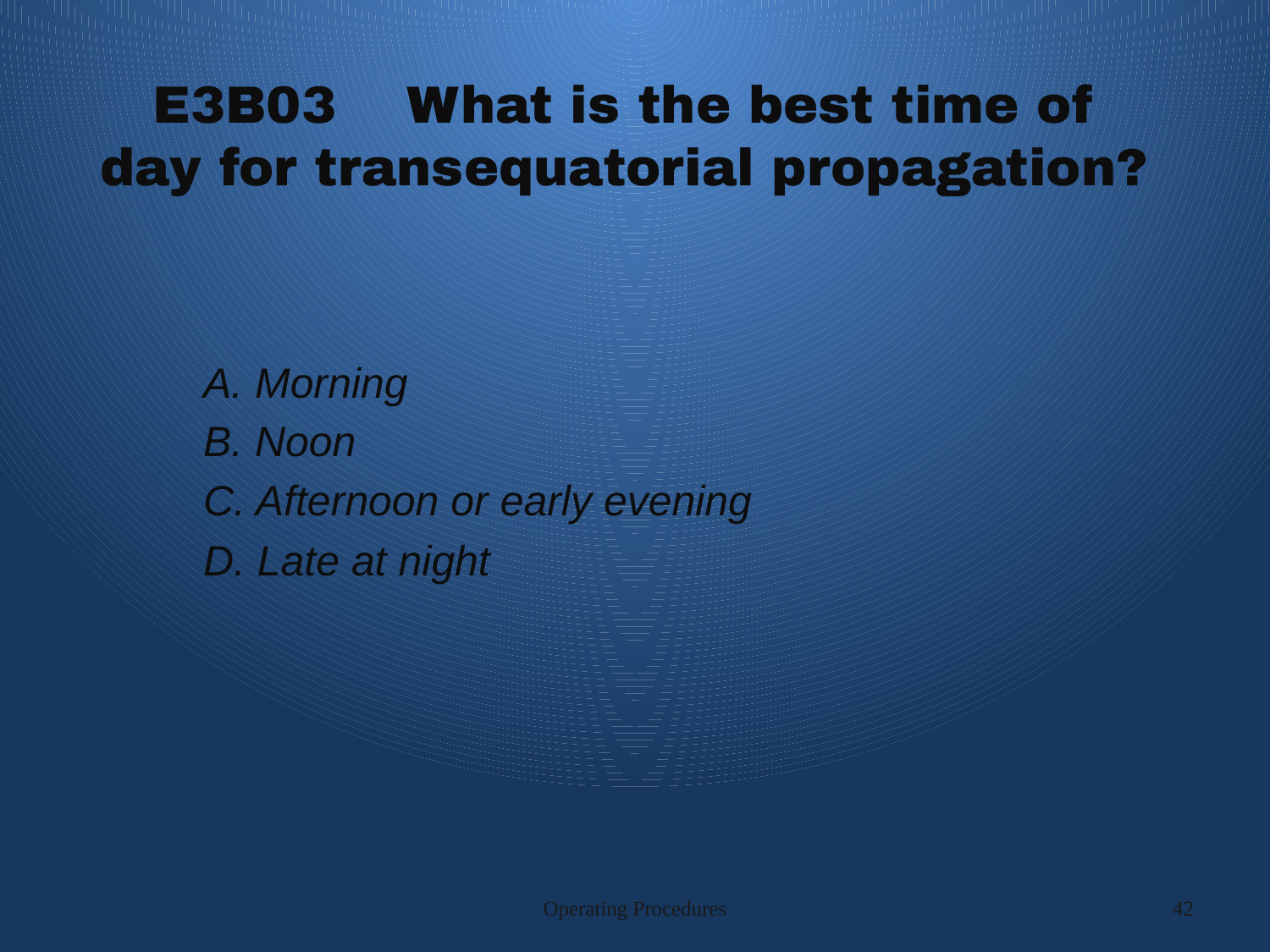

# E3B03    What is the best time of day for transequatorial propagation?
A. Morning
B. Noon
C. Afternoon or early evening
D. Late at night
Operating Procedures
42